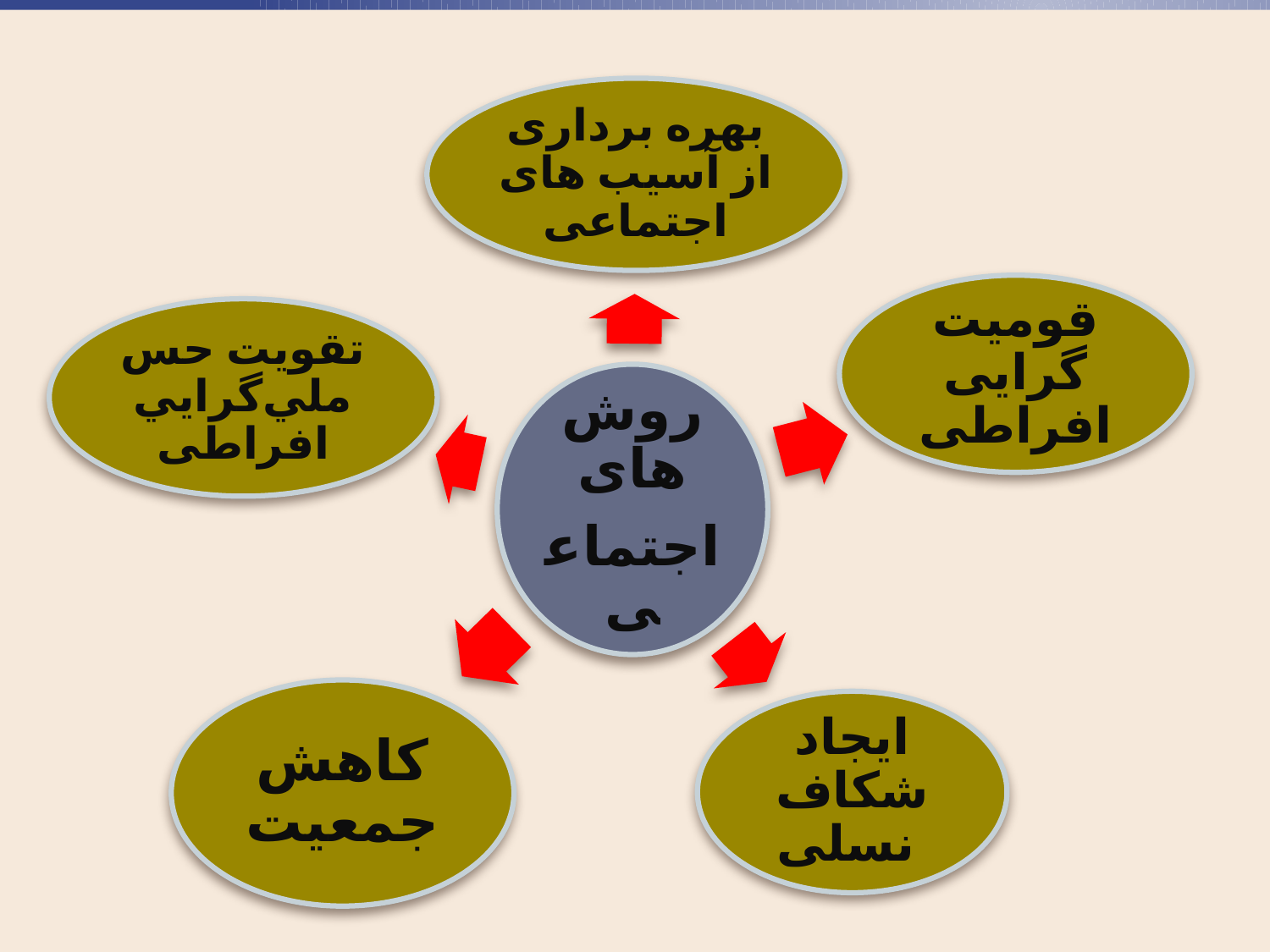

روش های
اجتماعی

بهره برداری از آسیب های اجتماعی

قومیت گرایی افراطی

تقويت حس ملي‌گرايي افراطی

ایجاد شکاف نسلی

کاهش جمعیت